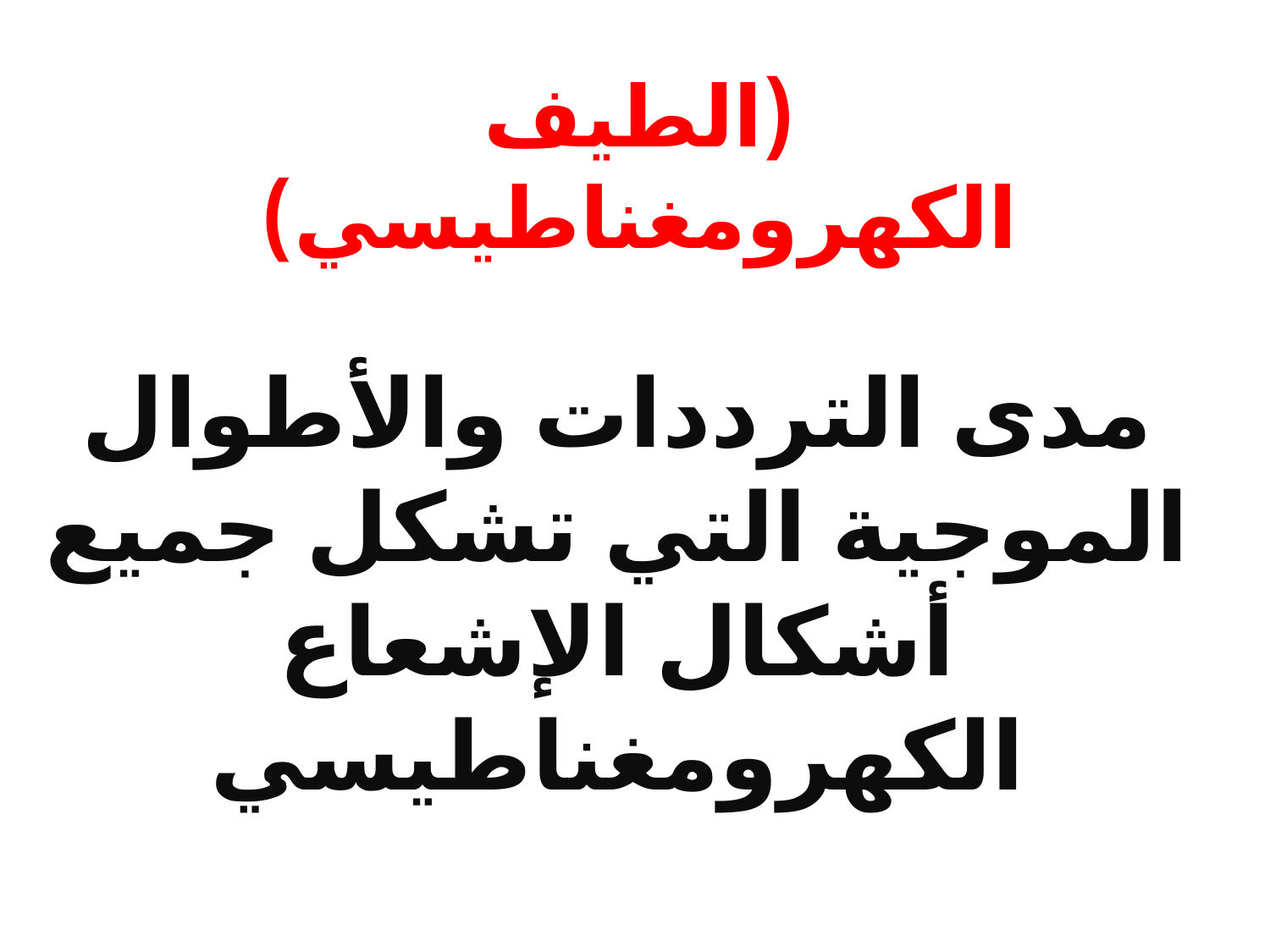

#
(الطيف الكهرومغناطيسي)

مدى الترددات والأطوال الموجية التي تشكل جميع أشكال الإشعاع الكهرومغناطيسي